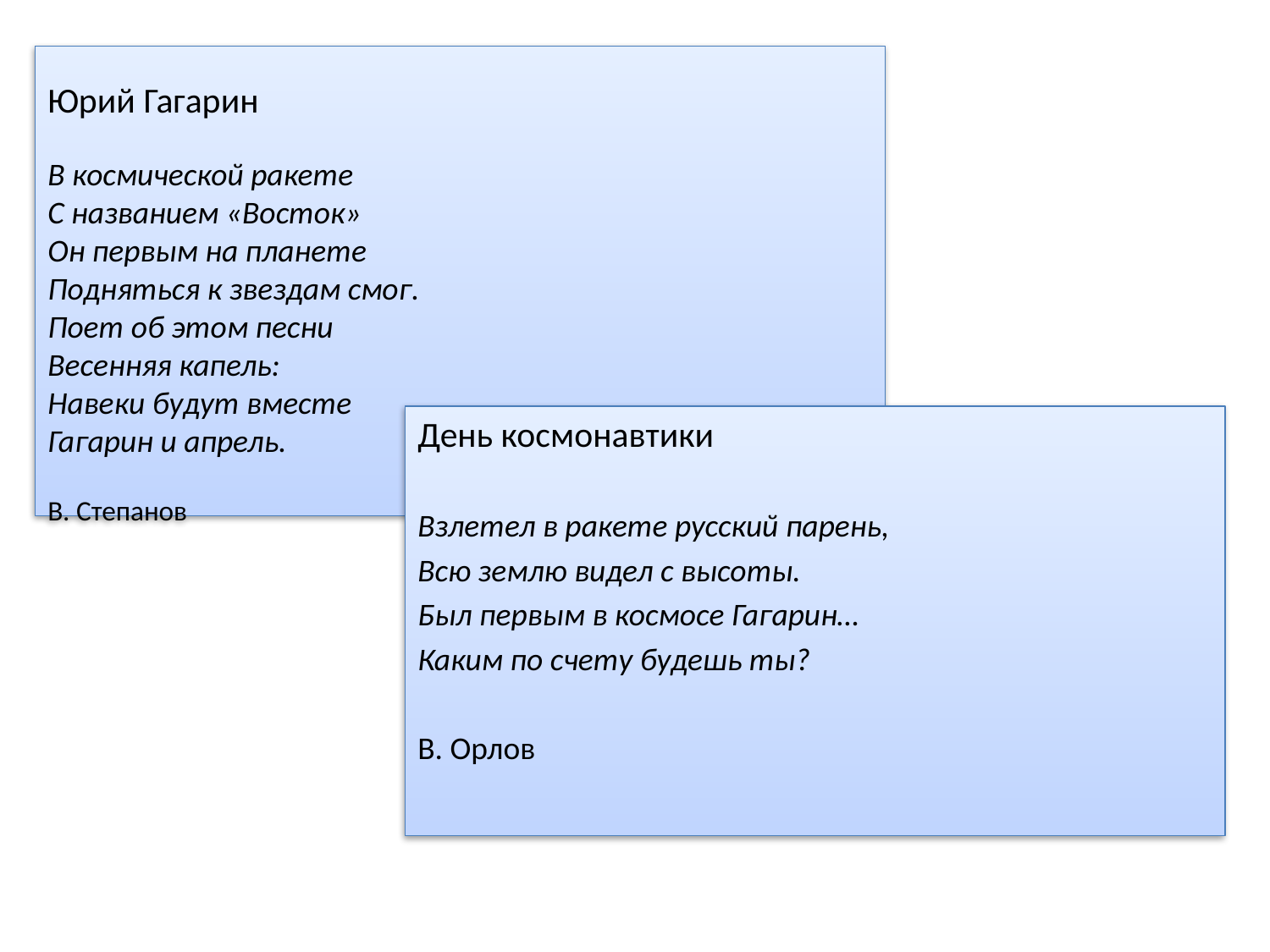

# Юрий Гагарин В космической ракете С названием «Восток» Он первым на планете Подняться к звездам смог. Поет об этом песни Весенняя капель: Навеки будут вместе Гагарин и апрель. В. Степанов
День космонавтики

Взлетел в ракете русский парень,
Всю землю видел с высоты.
Был первым в космосе Гагарин…
Каким по счету будешь ты?

В. Орлов